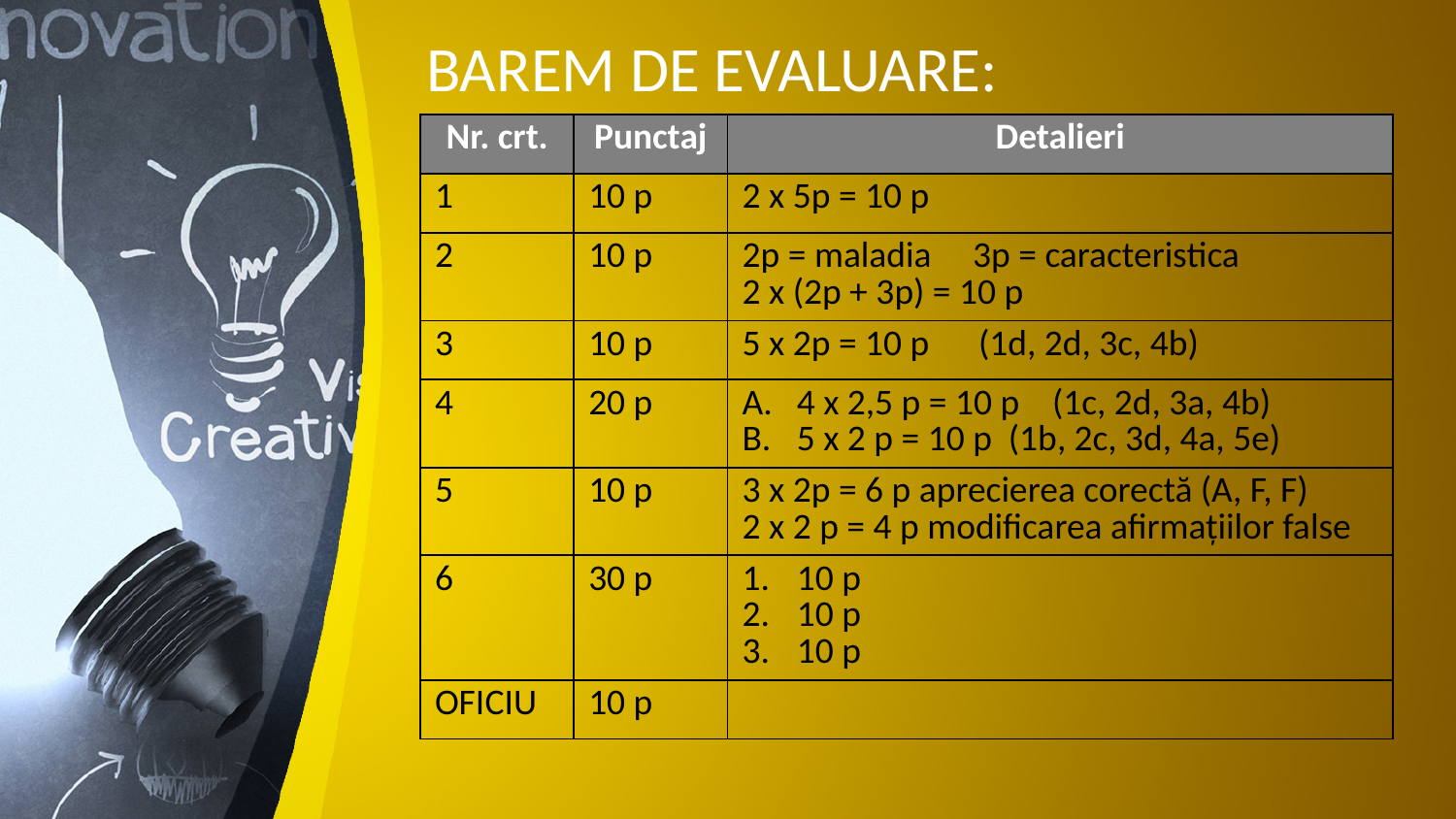

# BAREM DE EVALUARE:
| Nr. crt. | Punctaj | Detalieri |
| --- | --- | --- |
| 1 | 10 p | 2 x 5p = 10 p |
| 2 | 10 p | 2p = maladia 3p = caracteristica 2 x (2p + 3p) = 10 p |
| 3 | 10 p | 5 x 2p = 10 p (1d, 2d, 3c, 4b) |
| 4 | 20 p | 4 x 2,5 p = 10 p (1c, 2d, 3a, 4b) 5 x 2 p = 10 p (1b, 2c, 3d, 4a, 5e) |
| 5 | 10 p | 3 x 2p = 6 p aprecierea corectă (A, F, F) 2 x 2 p = 4 p modificarea afirmațiilor false |
| 6 | 30 p | 10 p 10 p 10 p |
| OFICIU | 10 p |  |